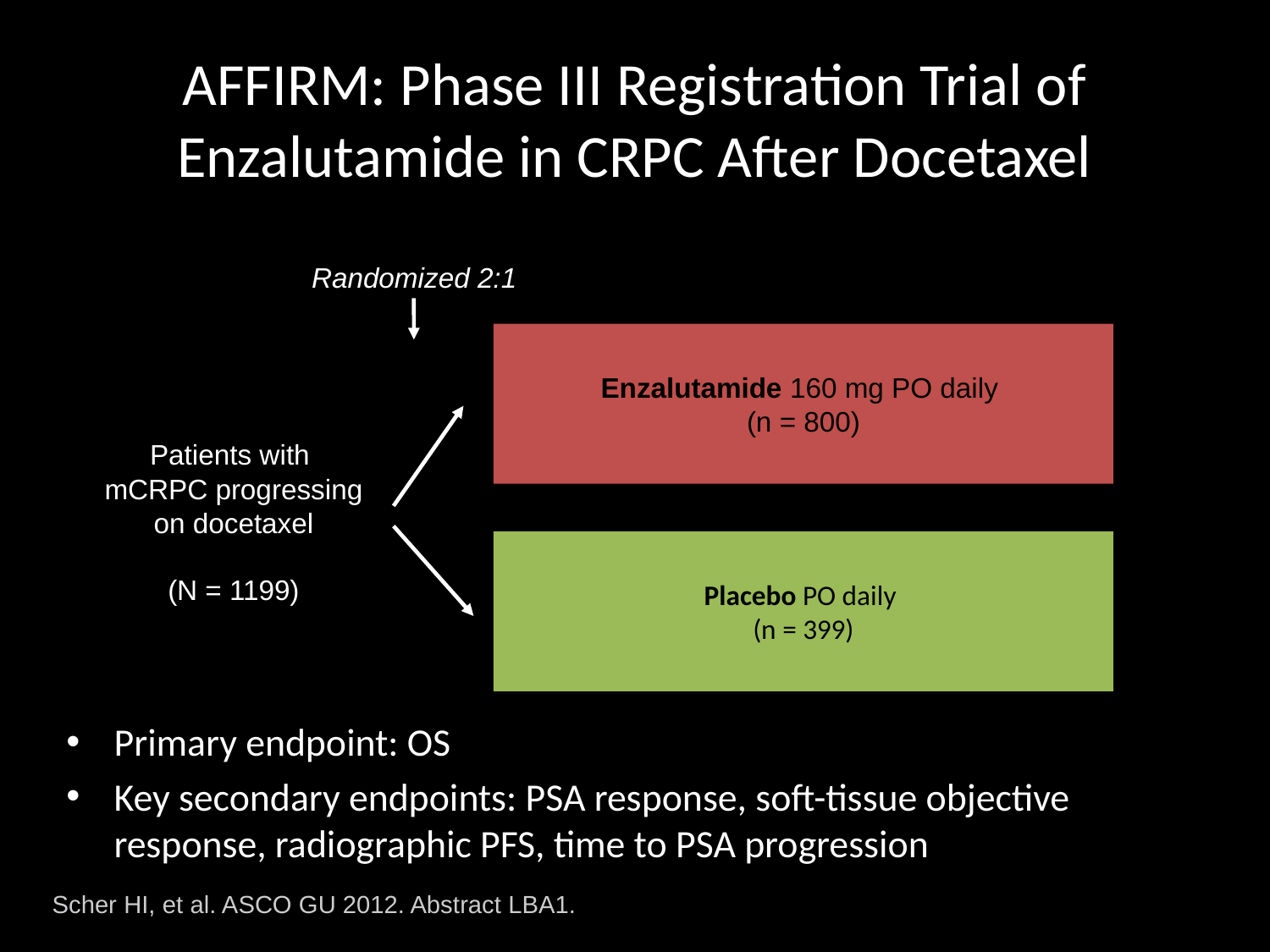

# AFFIRM: Phase III Registration Trial of Enzalutamide in CRPC After Docetaxel
Randomized 2:1

Enzalutamide 160 mg PO daily
(n = 800)
Patients with
mCRPC progressing
on docetaxel

(N = 1199)

Placebo PO daily
(n = 399)
Primary endpoint: OS
Key secondary endpoints: PSA response, soft-tissue objective response, radiographic PFS, time to PSA progression
Scher HI, et al. ASCO GU 2012. Abstract LBA1.